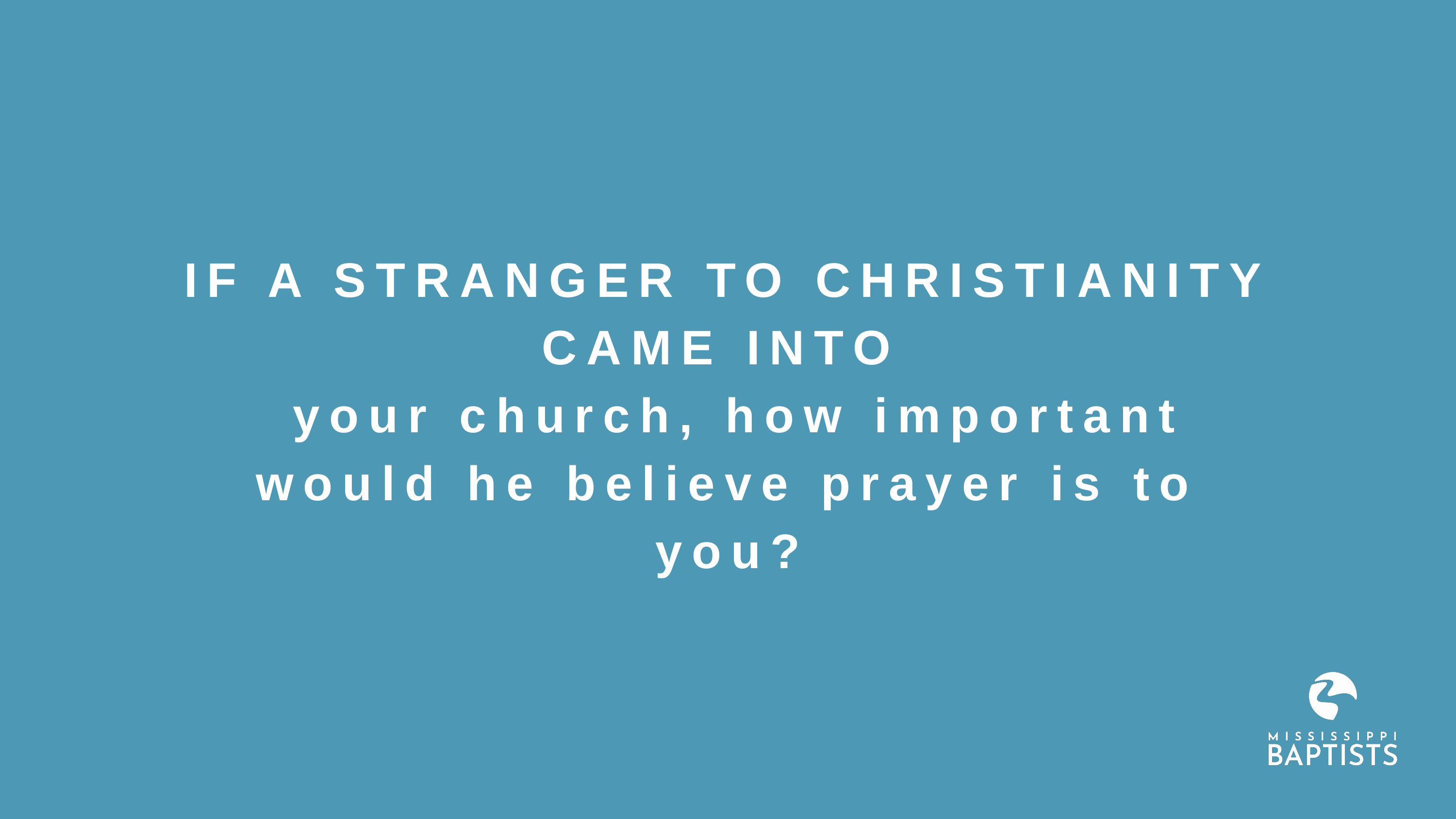

IF A STRANGER TO CHRISTIANITY CAME INTO
 your church, how important would he believe prayer is to you?